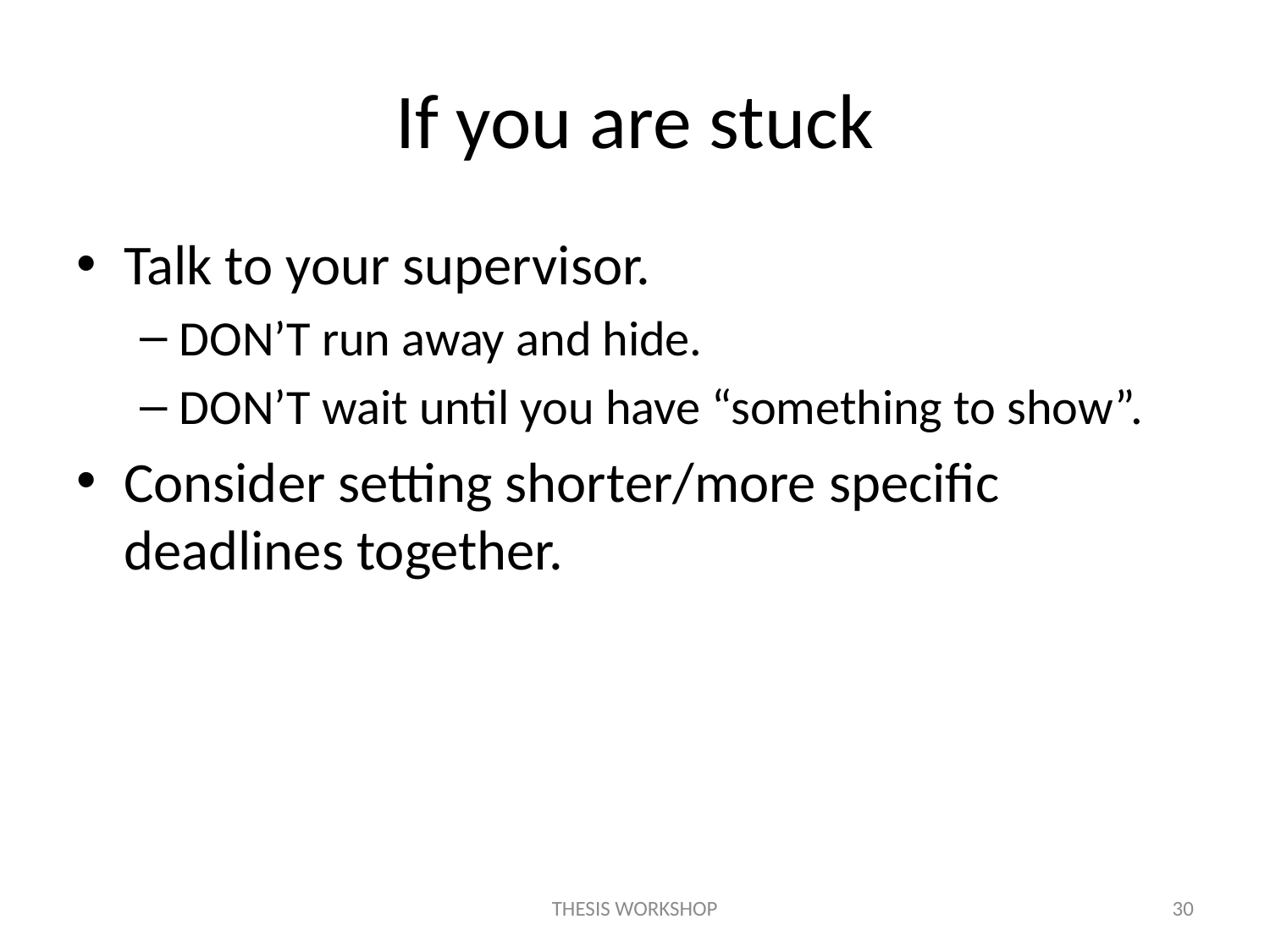

# If you are stuck
Talk to your supervisor.
DON’T run away and hide.
DON’T wait until you have “something to show”.
Consider setting shorter/more specific deadlines together.
THESIS WORKSHOP
30